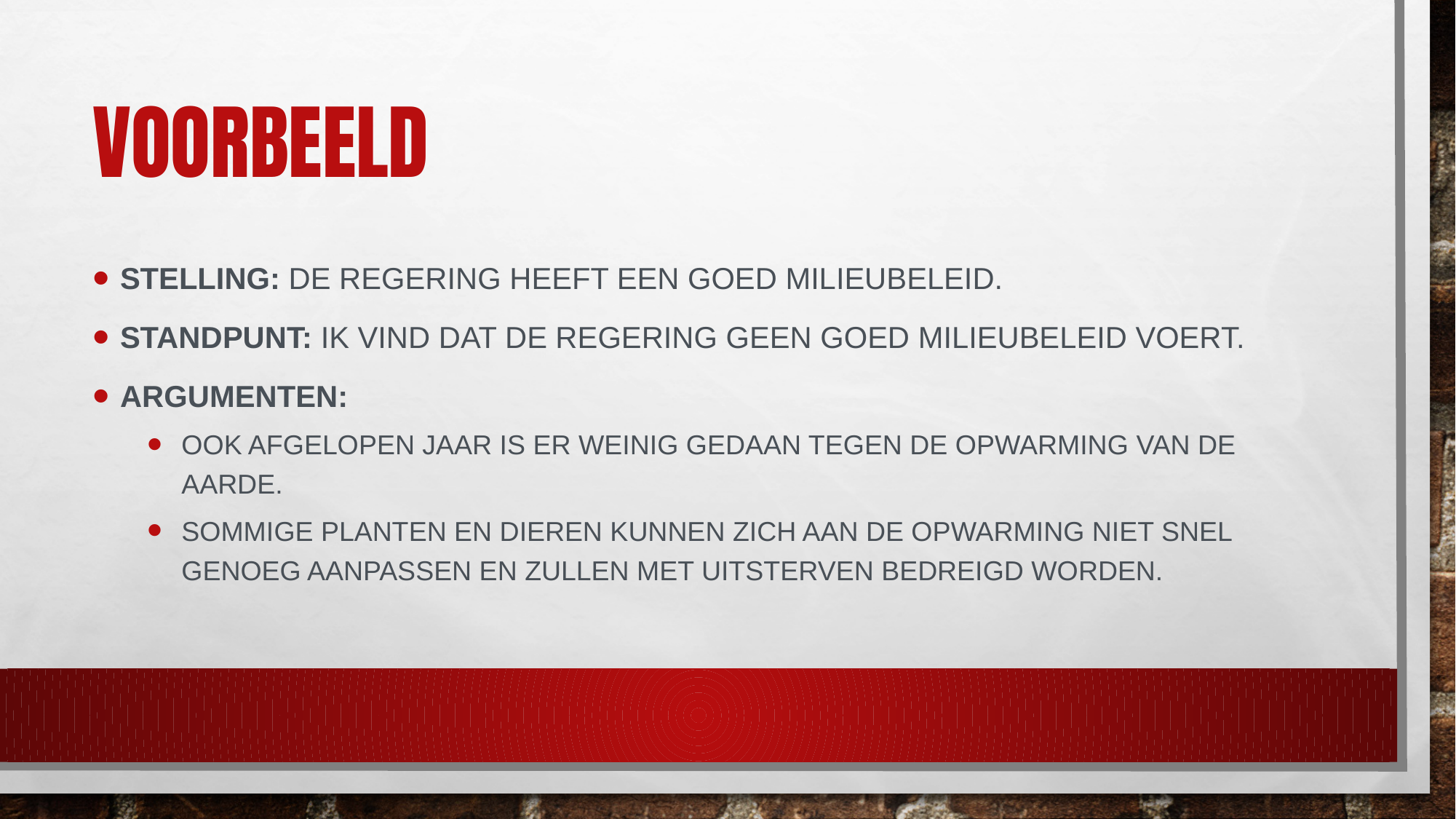

# Voorbeeld
Stelling: De regering heeft een goed milieubeleid.
Standpunt: Ik vind dat de regering geen goed milieubeleid voert.
Argumenten:
Ook afgelopen jaar is er weinig gedaan tegen de opwarming van de aarde.
Sommige planten en dieren kunnen zich aan de opwarming niet snel genoeg aanpassen en zullen met uitsterven bedreigd worden.